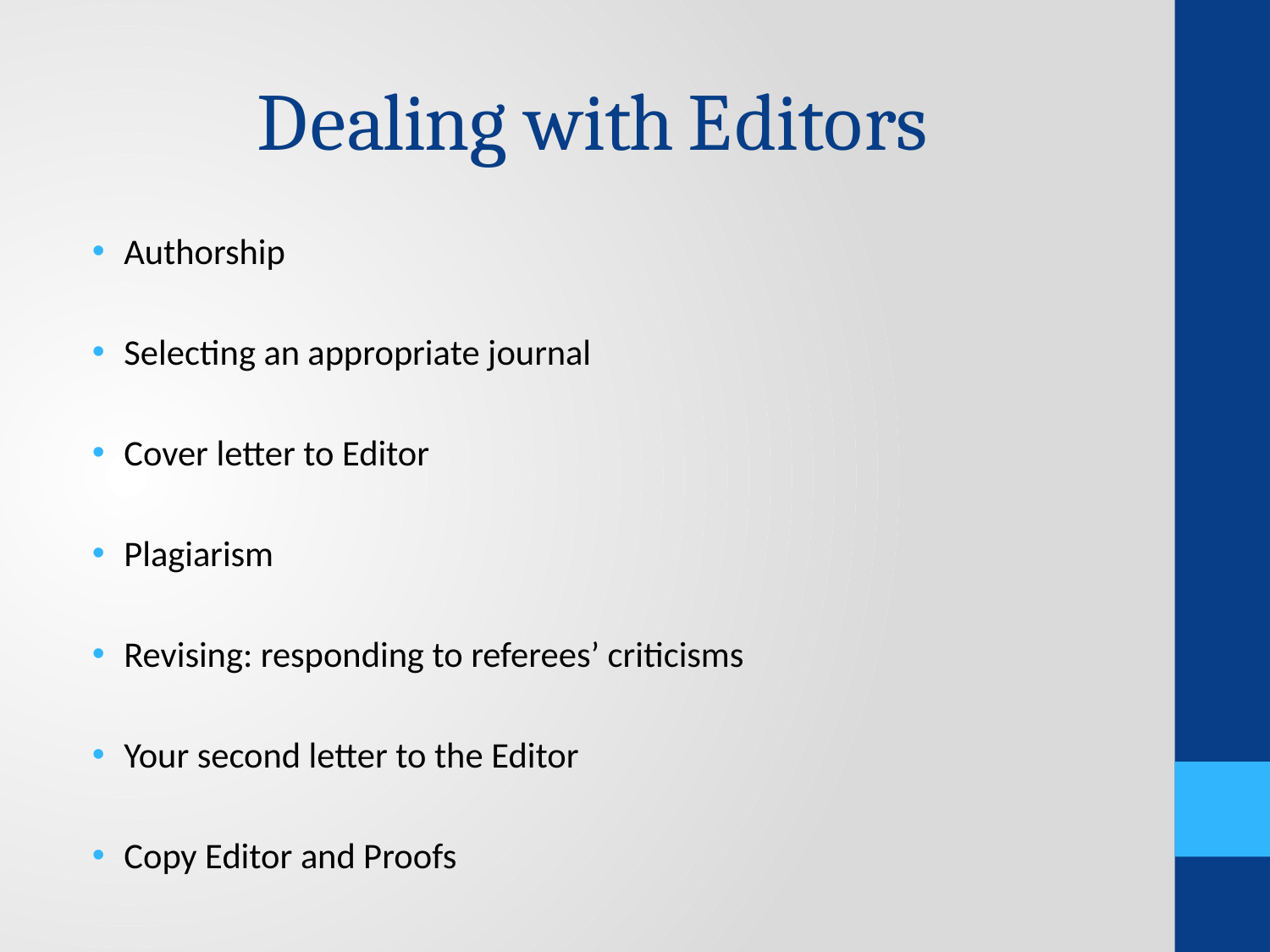

# Dealing with Editors
Authorship

Selecting an appropriate journal

Cover letter to Editor

Plagiarism

Revising: responding to referees’ criticisms

Your second letter to the Editor

Copy Editor and Proofs